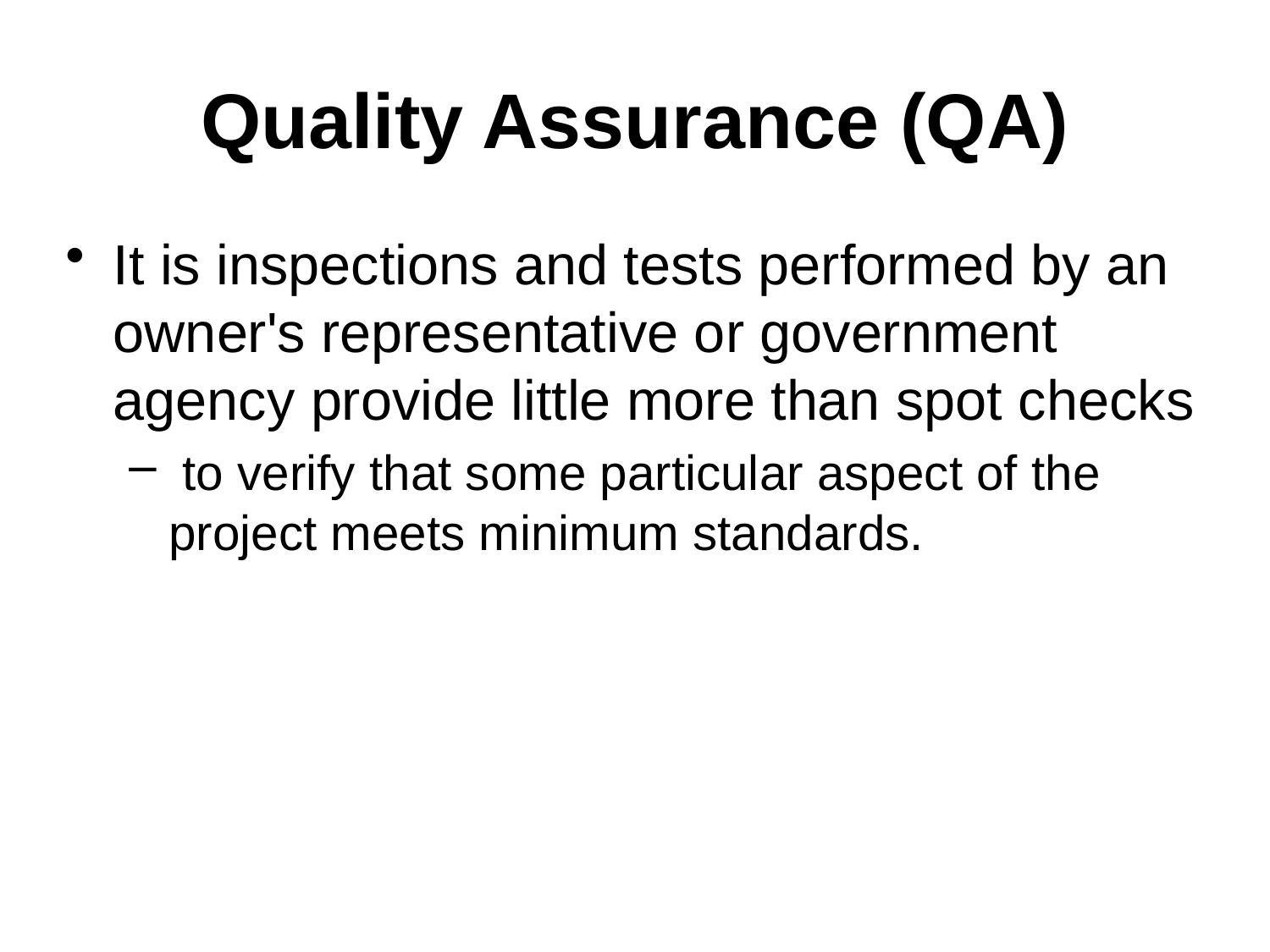

# Quality Assurance (QA)
It is inspections and tests performed by an owner's representative or government agency provide little more than spot checks
 to verify that some particular aspect of the project meets minimum standards.